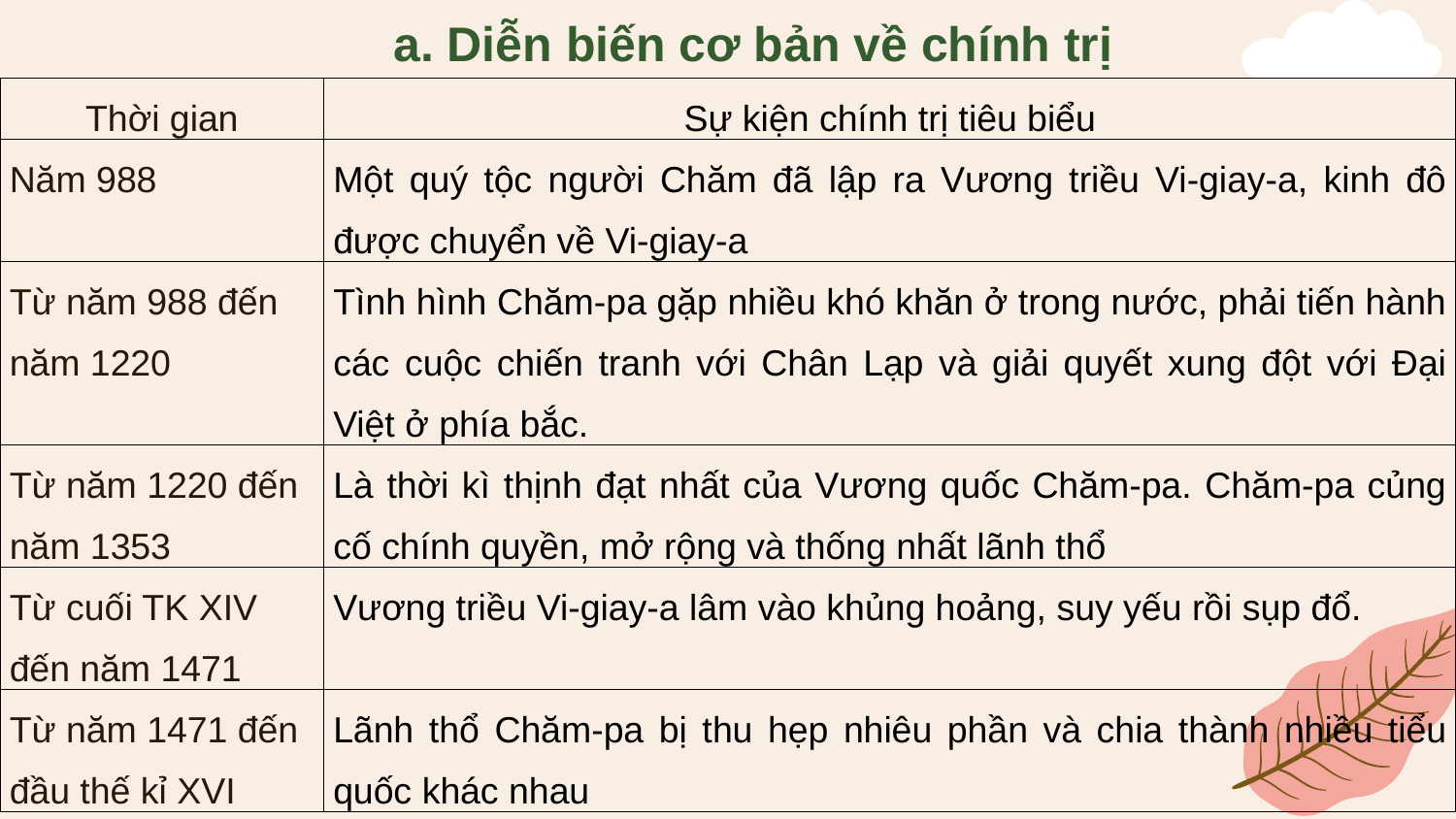

# a. Diễn biến cơ bản về chính trị
| Thời gian | Sự kiện chính trị tiêu biểu |
| --- | --- |
| Năm 988 | Một quý tộc người Chăm đã lập ra Vương triều Vi-giay-a, kinh đô được chuyển về Vi-giay-a |
| Từ năm 988 đến năm 1220 | Tình hình Chăm-pa gặp nhiều khó khăn ở trong nước, phải tiến hành các cuộc chiến tranh với Chân Lạp và giải quyết xung đột với Đại Việt ở phía bắc. |
| Từ năm 1220 đến năm 1353 | Là thời kì thịnh đạt nhất của Vương quốc Chăm-pa. Chăm-pa củng cố chính quyền, mở rộng và thống nhất lãnh thổ |
| Từ cuối TK XIV đến năm 1471 | Vương triều Vi-giay-a lâm vào khủng hoảng, suy yếu rồi sụp đổ. |
| Từ năm 1471 đến đầu thế kỉ XVI | Lãnh thổ Chăm-pa bị thu hẹp nhiêu phần và chia thành nhiều tiểu quốc khác nhau |